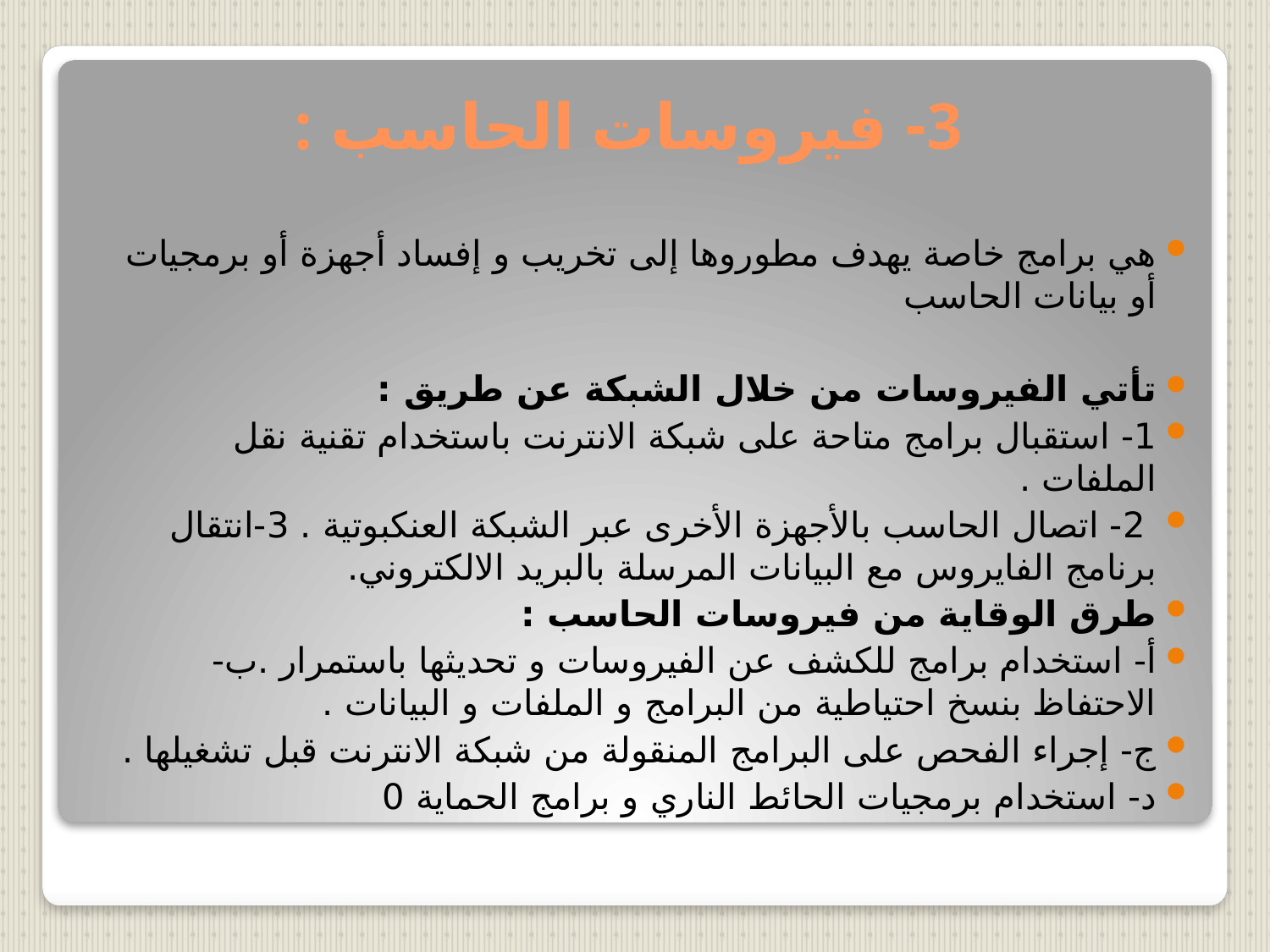

# 3- فيروسات الحاسب :
هي برامج خاصة يهدف مطوروها إلى تخريب و إفساد أجهزة أو برمجيات أو بيانات الحاسب

تأتي الفيروسات من خلال الشبكة عن طريق :
1- استقبال برامج متاحة على شبكة الانترنت باستخدام تقنية نقل الملفات .
 2- اتصال الحاسب بالأجهزة الأخرى عبر الشبكة العنكبوتية . 3-انتقال برنامج الفايروس مع البيانات المرسلة بالبريد الالكتروني.
طرق الوقاية من فيروسات الحاسب :
أ- استخدام برامج للكشف عن الفيروسات و تحديثها باستمرار .ب-الاحتفاظ بنسخ احتياطية من البرامج و الملفات و البيانات .
ج- إجراء الفحص على البرامج المنقولة من شبكة الانترنت قبل تشغيلها .
د- استخدام برمجيات الحائط الناري و برامج الحماية 0